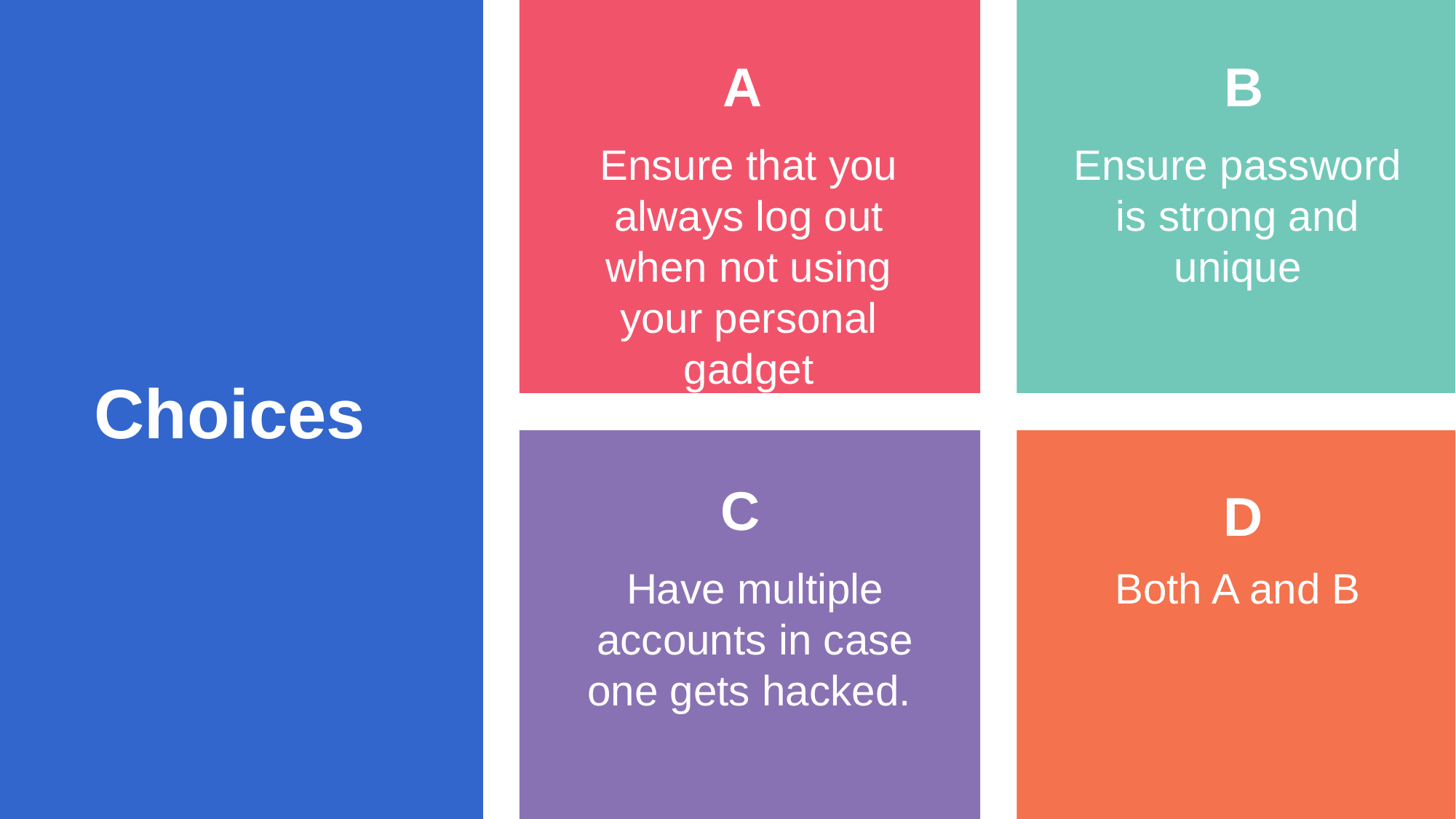

A
B
Ensure that you always log out when not using your personal gadget
Ensure password is strong and unique
Choices
C
D
Have multiple accounts in case one gets hacked.
Both A and B